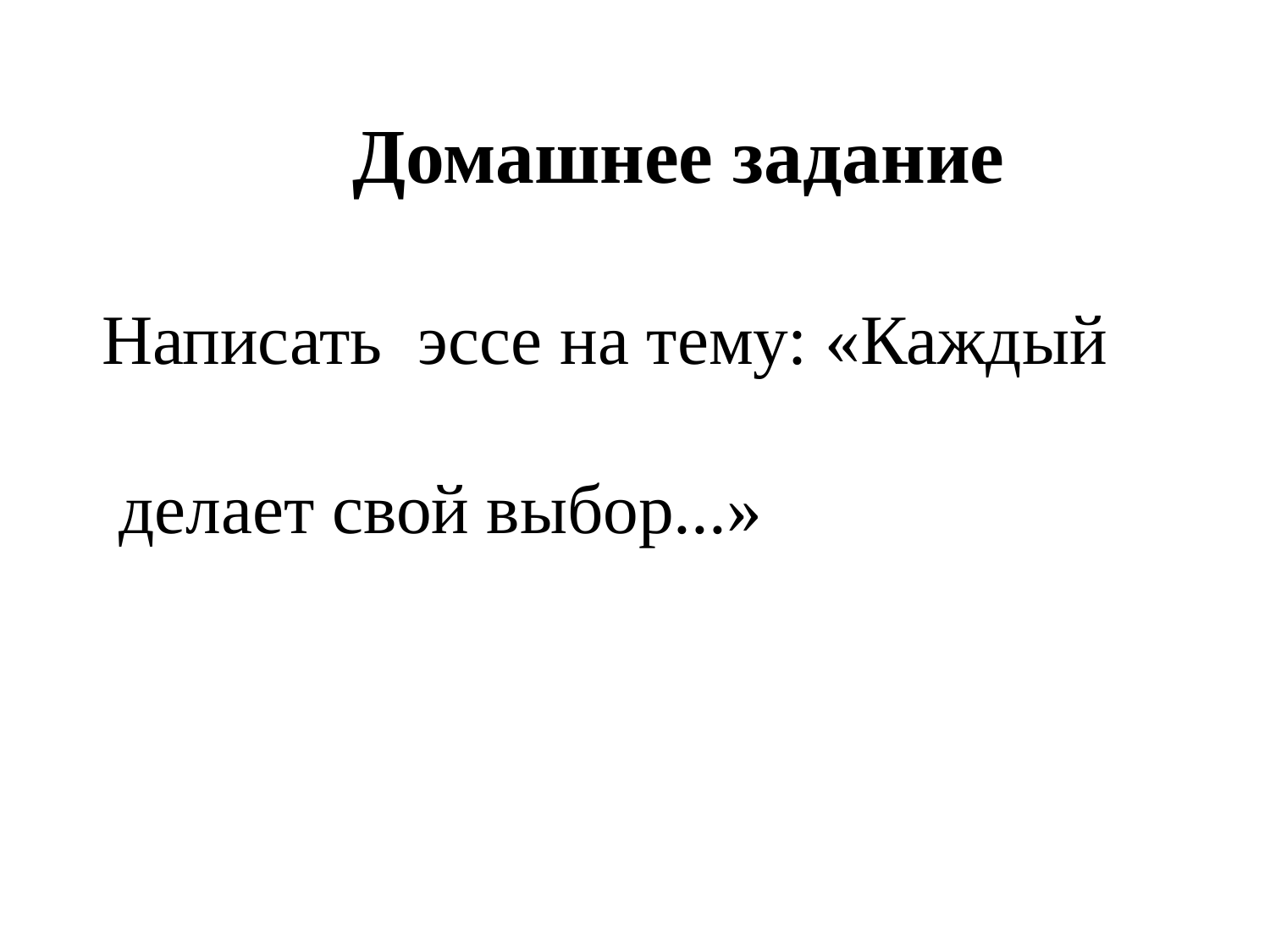

Домашнее задание

Написать  эссе на тему: «Каждый

 делает свой выбор...»